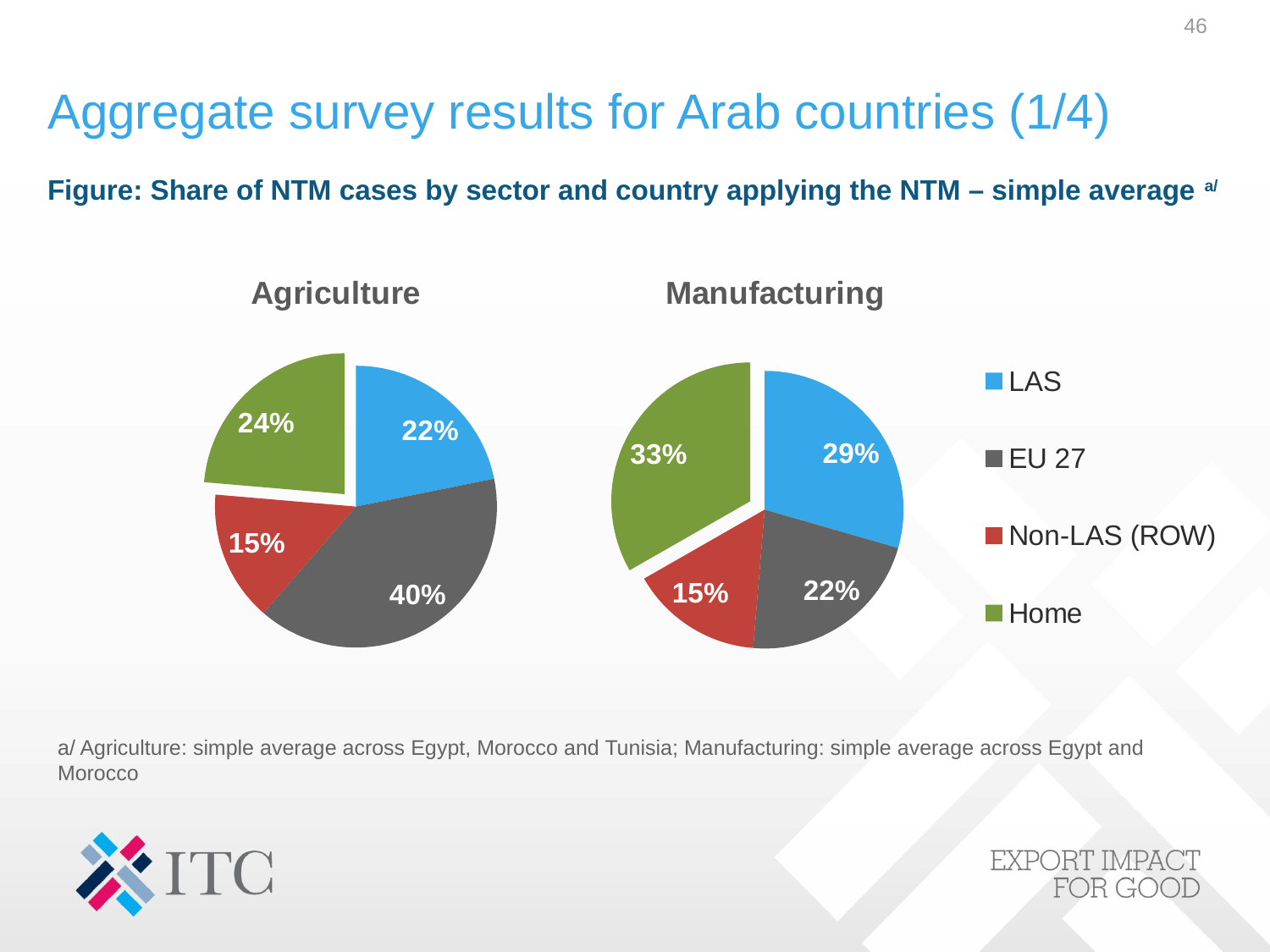

46

# Aggregate survey results for Arab countries (1/4)

### Chart: Manufacturing

| Category |  |
|---|---|
| LAS | 0.2946516233171918 |
| EU 27 | 0.21851962791007273 |
| Non-LAS (ROW) | 0.1540778460053584 |
| Home | 0.33275090276737795 |
Figure: Share of NTM cases by sector and country applying the NTM – simple average a/

### Chart: Agriculture

| Category |  |
|---|---|
| LAS | 0.2182773336799466 |
| EU 27 | 0.3954478969340011 |
| Non-LAS (ROW) | 0.1498452678106499 |
| Home | 0.23642950157540446 |

a/ Agriculture: simple average across Egypt, Morocco and Tunisia; Manufacturing: simple average across Egypt and Morocco